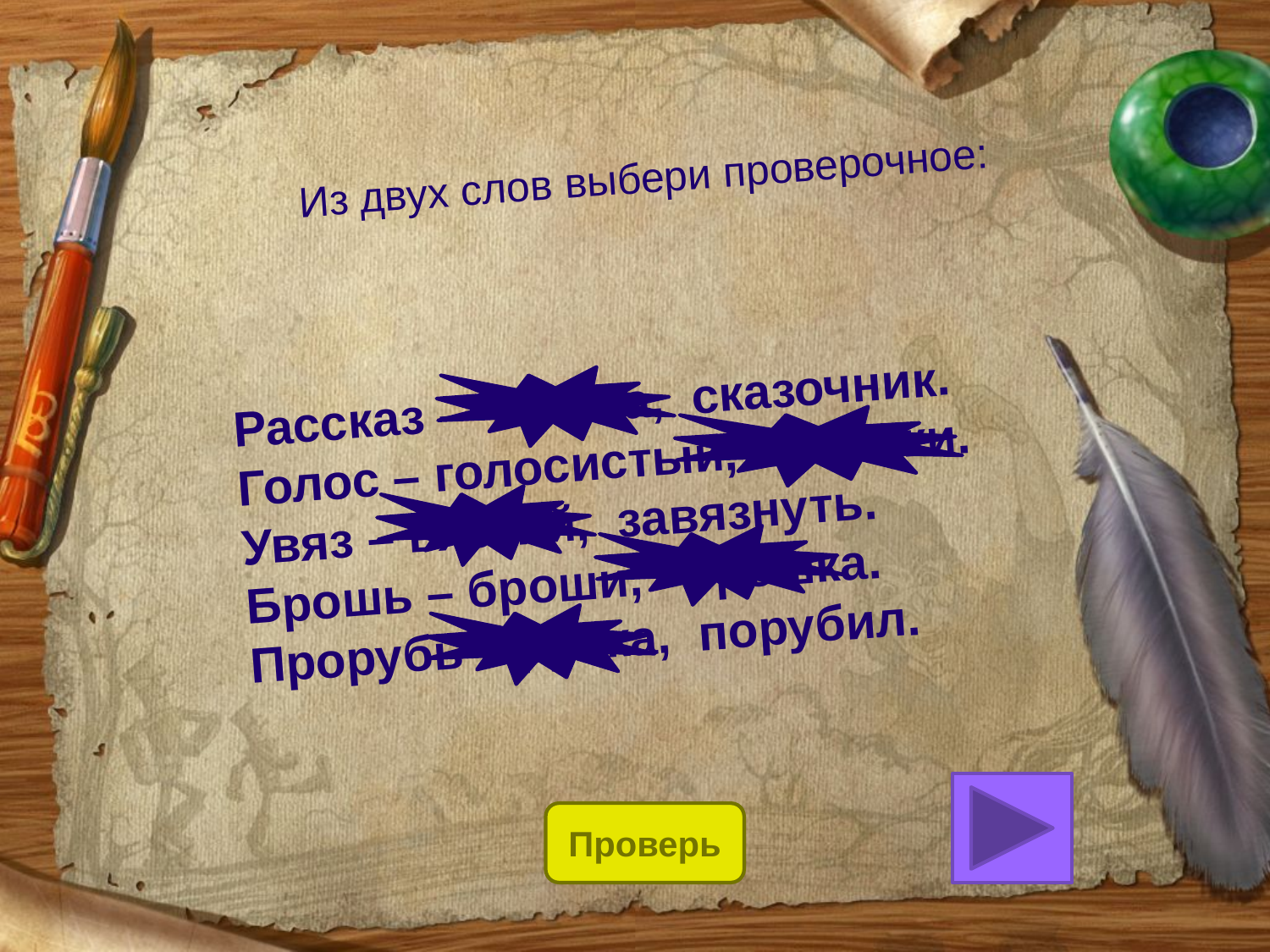

# Из двух слов выбери проверочное:
Рассказ –  сказка,  сказочник.
Голос – голосистый,  голоски.
Увяз – вязкий,  завязнуть.
Брошь – броши,   брошка.
Прорубь – рубка,  порубил.

Проверь